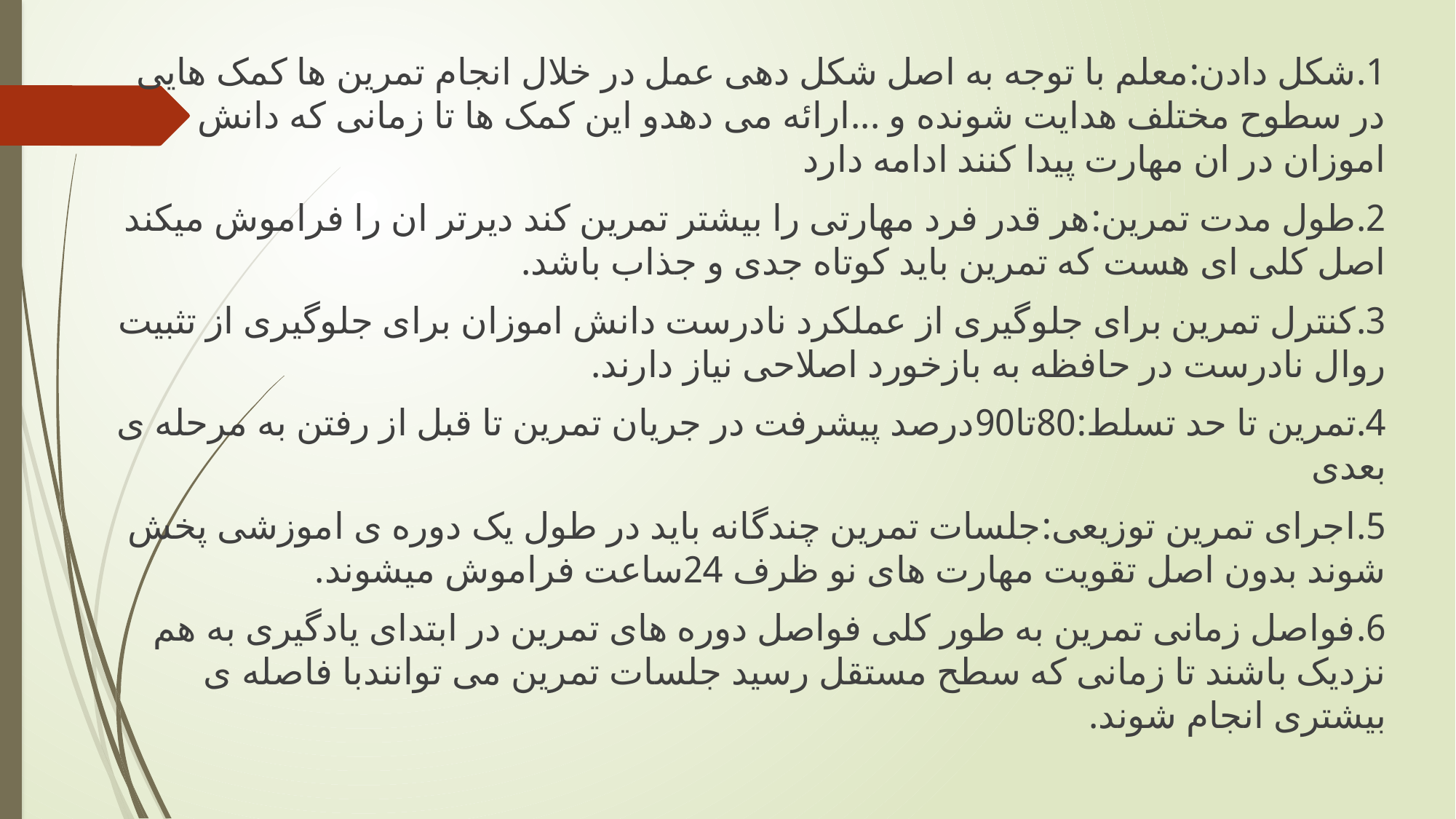

1.شکل دادن:معلم با توجه به اصل شکل دهی عمل در خلال انجام تمرین ها کمک هایی در سطوح مختلف هدایت شونده و ...ارائه می دهدو این کمک ها تا زمانی که دانش اموزان در ان مهارت پیدا کنند ادامه دارد
2.طول مدت تمرین:هر قدر فرد مهارتی را بیشتر تمرین کند دیرتر ان را فراموش میکند اصل کلی ای هست که تمرین باید کوتاه جدی و جذاب باشد.
3.کنترل تمرین برای جلوگیری از عملکرد نادرست دانش اموزان برای جلوگیری از تثبیت روال نادرست در حافظه به بازخورد اصلاحی نیاز دارند.
4.تمرین تا حد تسلط:80تا90درصد پیشرفت در جریان تمرین تا قبل از رفتن به مرحله ی بعدی
5.اجرای تمرین توزیعی:جلسات تمرین چندگانه باید در طول یک دوره ی اموزشی پخش شوند بدون اصل تقویت مهارت های نو ظرف 24ساعت فراموش میشوند.
6.فواصل زمانی تمرین به طور کلی فواصل دوره های تمرین در ابتدای یادگیری به هم نزدیک باشند تا زمانی که سطح مستقل رسید جلسات تمرین می توانندبا فاصله ی بیشتری انجام شوند.